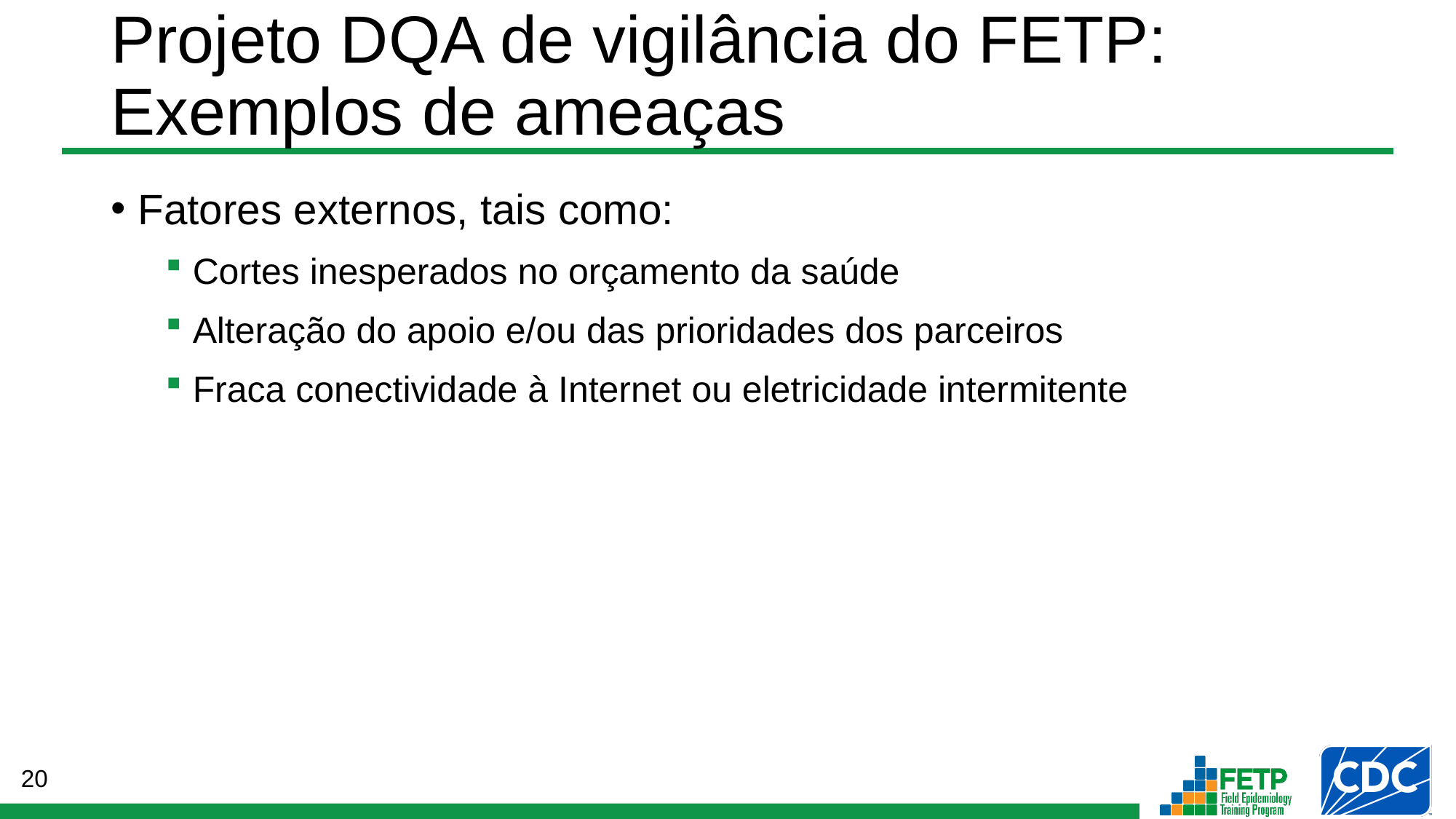

# Projeto DQA de vigilância do FETP: Exemplos de ameaças
Fatores externos, tais como:
Cortes inesperados no orçamento da saúde
Alteração do apoio e/ou das prioridades dos parceiros
Fraca conectividade à Internet ou eletricidade intermitente